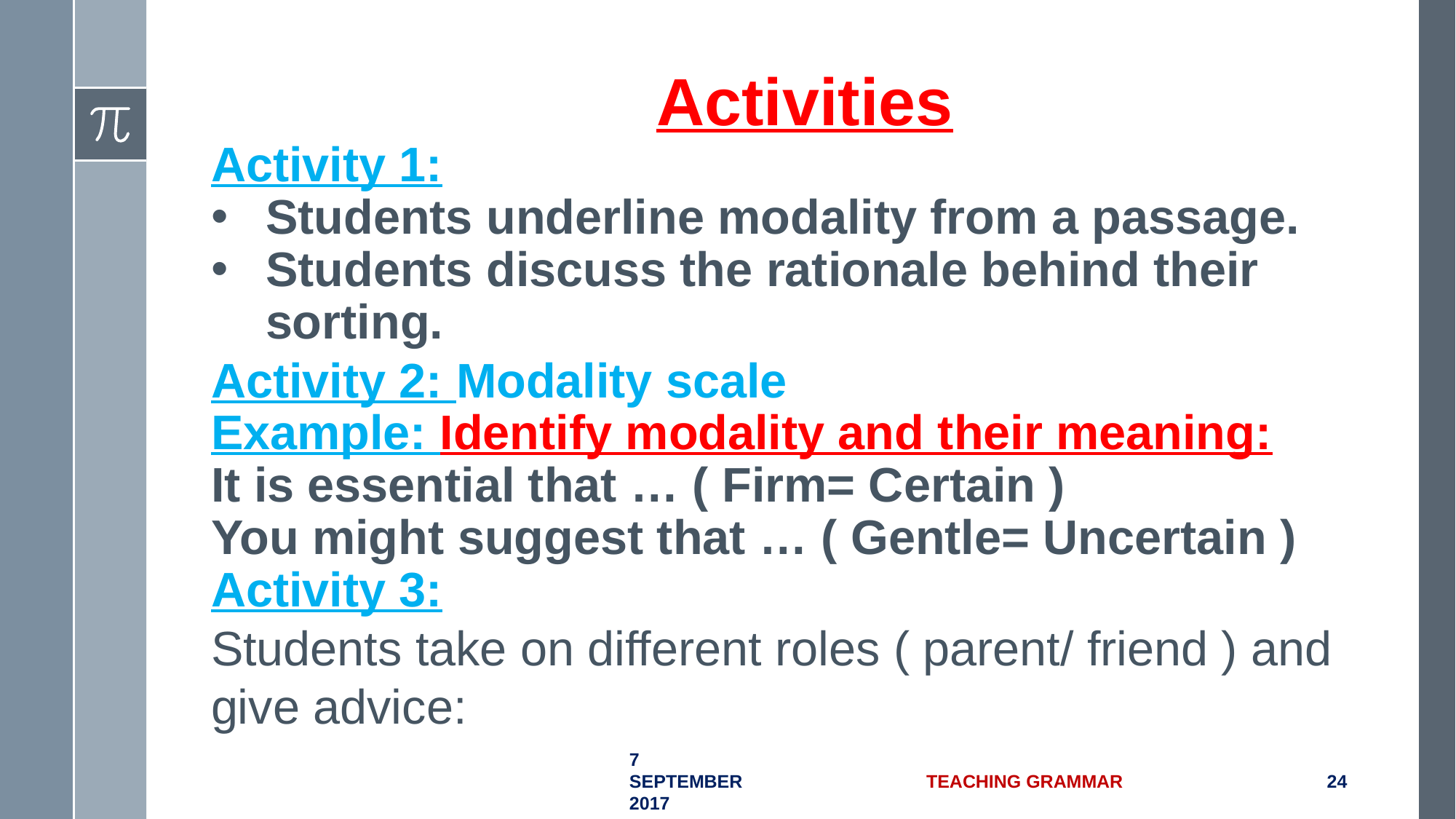

Activities
Activity 1:
Students underline modality from a passage.
Students discuss the rationale behind their sorting.
Activity 2: Modality scale
Example: Identify modality and their meaning:
It is essential that … ( Firm= Certain )
You might suggest that … ( Gentle= Uncertain )
Activity 3:
Students take on different roles ( parent/ friend ) and give advice:

7 September 2017
Teaching Grammar
24